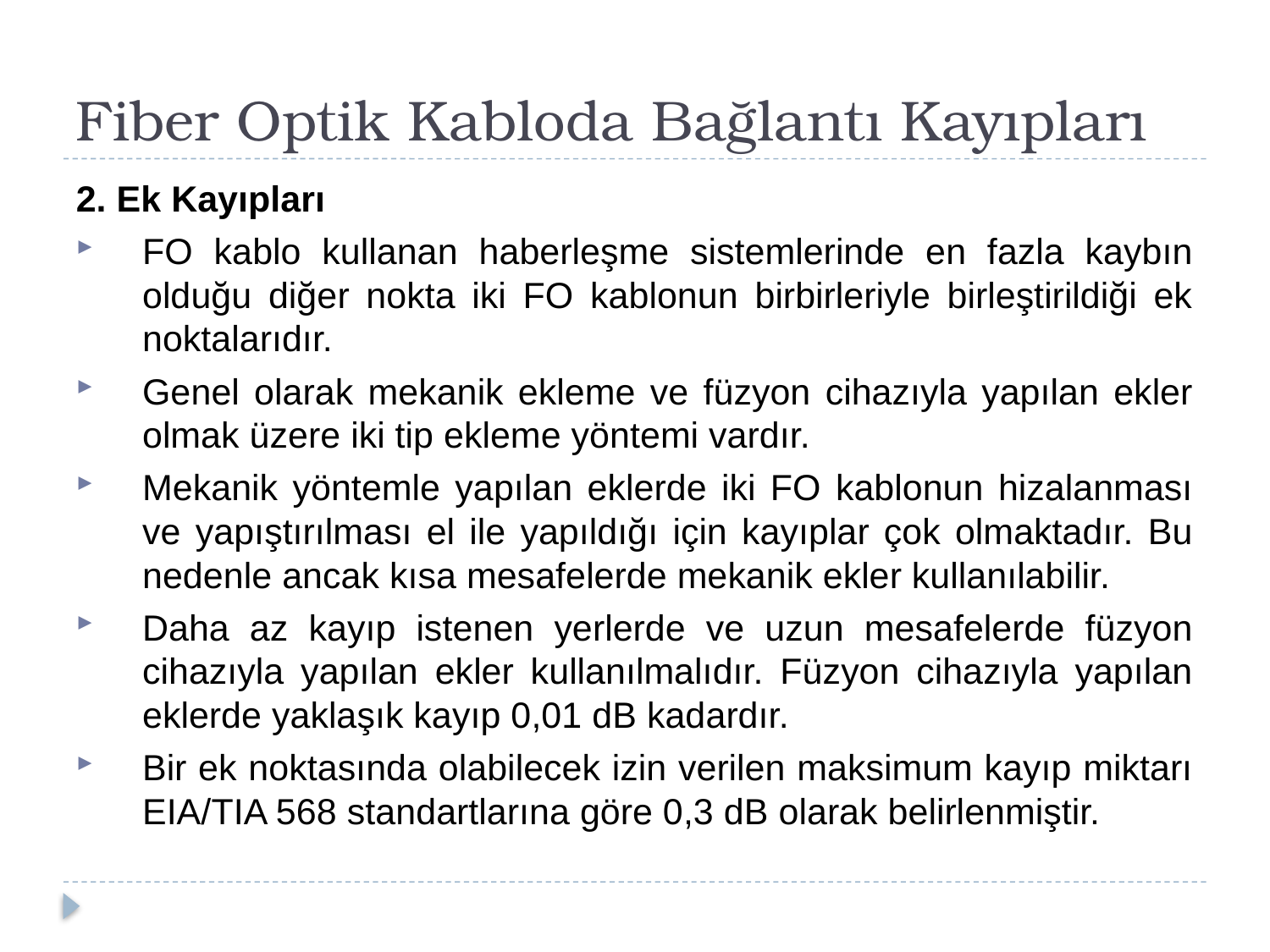

# Fiber Optik Kabloda Bağlantı Kayıpları
2. Ek Kayıpları
FO kablo kullanan haberleşme sistemlerinde en fazla kaybın olduğu diğer nokta iki FO kablonun birbirleriyle birleştirildiği ek noktalarıdır.
Genel olarak mekanik ekleme ve füzyon cihazıyla yapılan ekler olmak üzere iki tip ekleme yöntemi vardır.
Mekanik yöntemle yapılan eklerde iki FO kablonun hizalanması ve yapıştırılması el ile yapıldığı için kayıplar çok olmaktadır. Bu nedenle ancak kısa mesafelerde mekanik ekler kullanılabilir.
Daha az kayıp istenen yerlerde ve uzun mesafelerde füzyon cihazıyla yapılan ekler kullanılmalıdır. Füzyon cihazıyla yapılan eklerde yaklaşık kayıp 0,01 dB kadardır.
Bir ek noktasında olabilecek izin verilen maksimum kayıp miktarı EIA/TIA 568 standartlarına göre 0,3 dB olarak belirlenmiştir.